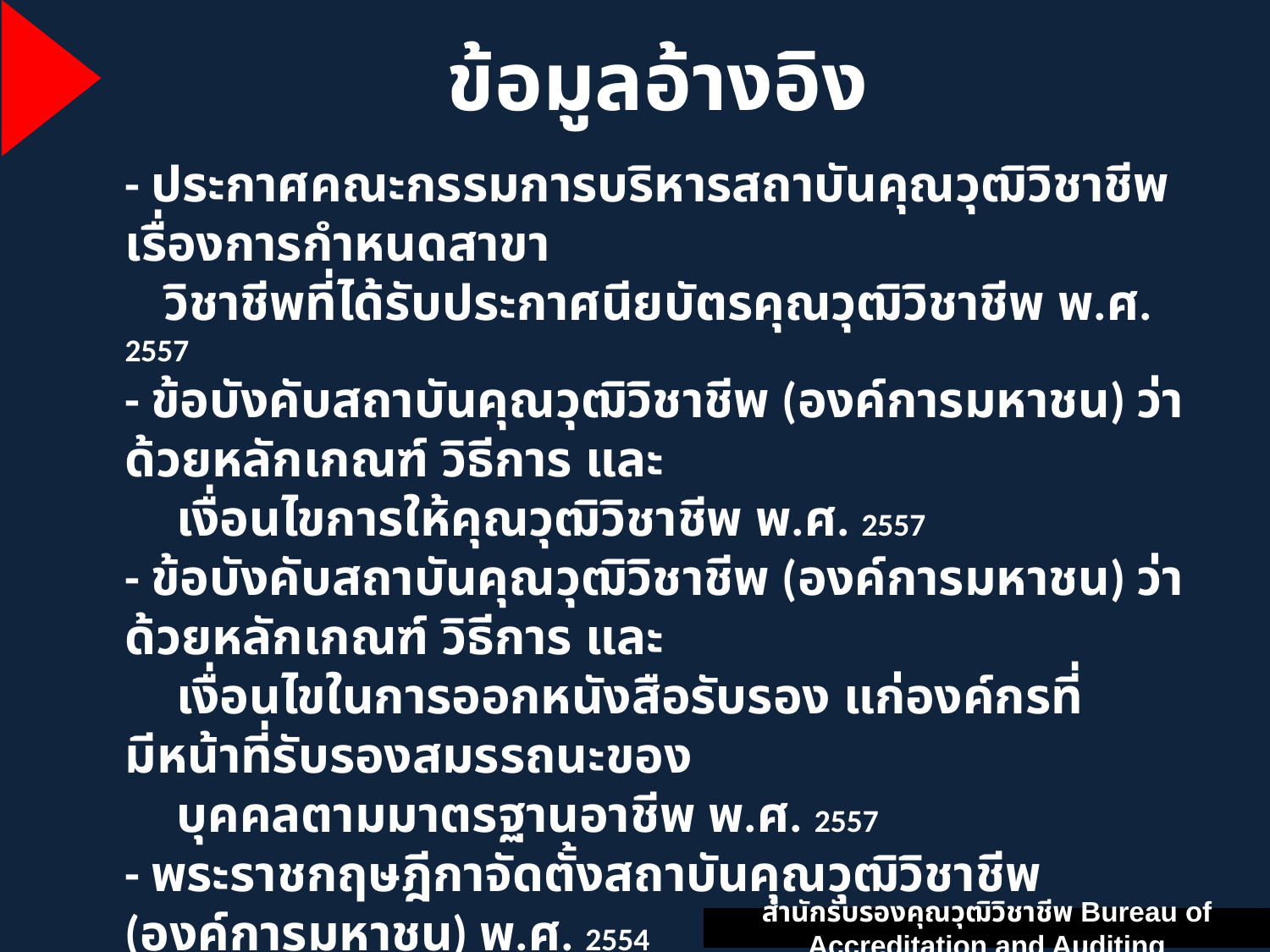

ข้อมูลอ้างอิง

- ประกาศคณะกรรมการบริหารสถาบันคุณวุฒิวิชาชีพ เรื่องการกำหนดสาขา
   วิชาชีพที่ได้รับประกาศนียบัตรคุณวุฒิวิชาชีพ พ.ศ. 2557
- ข้อบังคับสถาบันคุณวุฒิวิชาชีพ (องค์การมหาชน) ว่าด้วยหลักเกณฑ์ วิธีการ และ
    เงื่อนไขการให้คุณวุฒิวิชาชีพ พ.ศ. 2557
- ข้อบังคับสถาบันคุณวุฒิวิชาชีพ (องค์การมหาชน) ว่าด้วยหลักเกณฑ์ วิธีการ และ
    เงื่อนไขในการออกหนังสือรับรอง แก่องค์กรที่มีหน้าที่รับรองสมรรถนะของ
    บุคคลตามมาตรฐานอาชีพ พ.ศ. 2557
- พระราชกฤษฎีกาจัดตั้งสถาบันคุณวุฒิวิชาชีพ (องค์การมหาชน) พ.ศ. 2554
- ประกาศสถาบันคุณวุฒิวิชาชีพ เรื่อง กำหนดหลักเกณฑ์และอัตราค่าธรรมเนียม
    การออกประกาศนียบัตรคุณวุฒิวิชาชีพและค่าทดสอบสมรรถนะของบุคคลตาม
    มาตรฐานอาชีพ พ.ศ. 2557
สำนักรับรองคุณวุฒิวิชาชีพ Bureau of Accreditation and Auditing